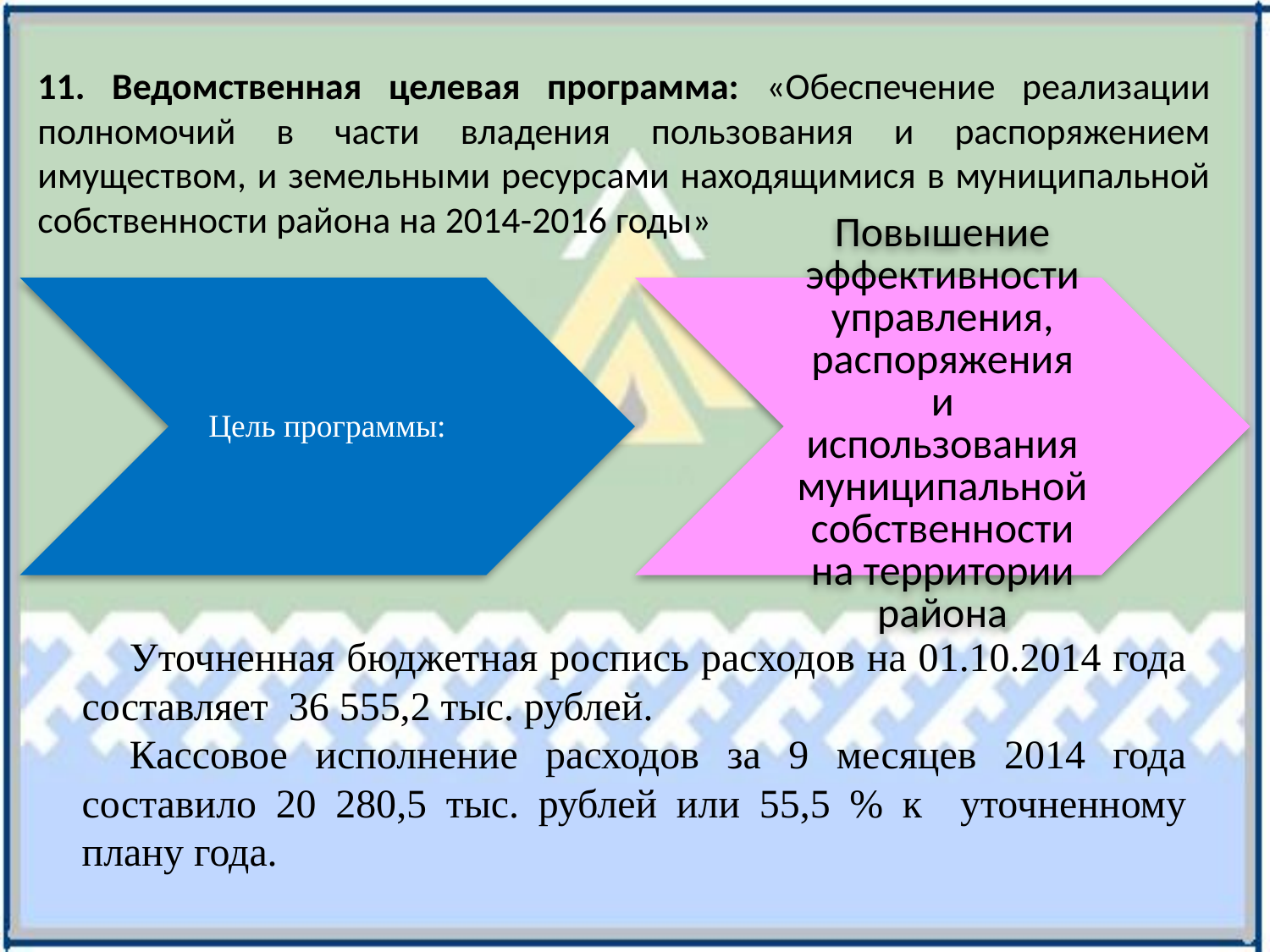

11. Ведомственная целевая программа: «Обеспечение реализации полномочий в части владения пользования и распоряжением имуществом, и земельными ресурсами находящимися в муниципальной собственности района на 2014-2016 годы»
Цель программы:
Уточненная бюджетная роспись расходов на 01.10.2014 года составляет  36 555,2 тыс. рублей.
Кассовое исполнение расходов за 9 месяцев 2014 года составило 20 280,5 тыс. рублей или 55,5 % к  уточненному плану года.